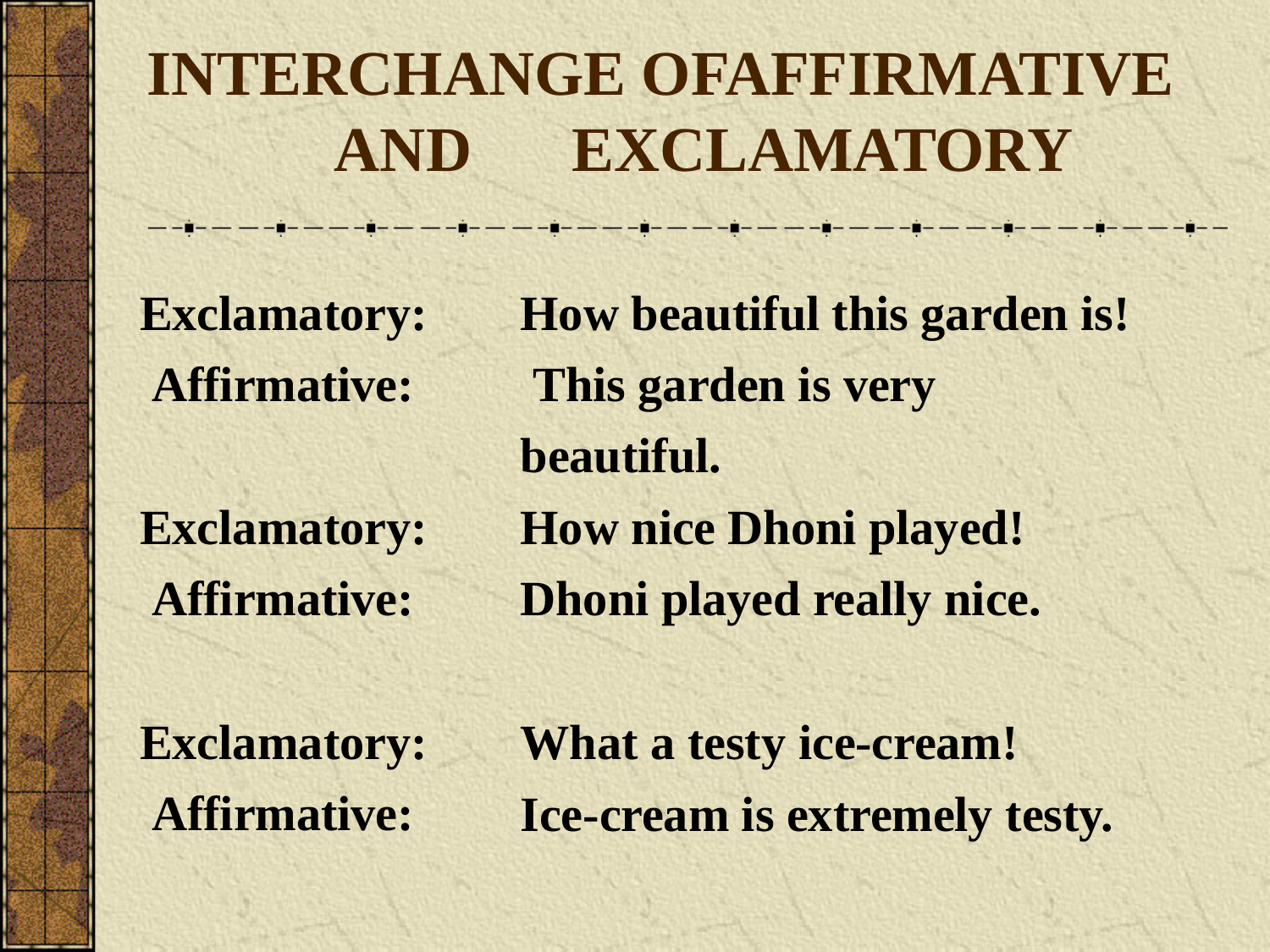

# INTERCHANGE OFAFFIRMATIVE  AND	EXCLAMATORY
Exclamatory:  Affirmative:
How beautiful this garden is!  This garden is very beautiful.
Exclamatory:  Affirmative:
How nice Dhoni played!  Dhoni played really nice.
Exclamatory:  Affirmative:
What a testy ice-cream!
Ice-cream is extremely testy.